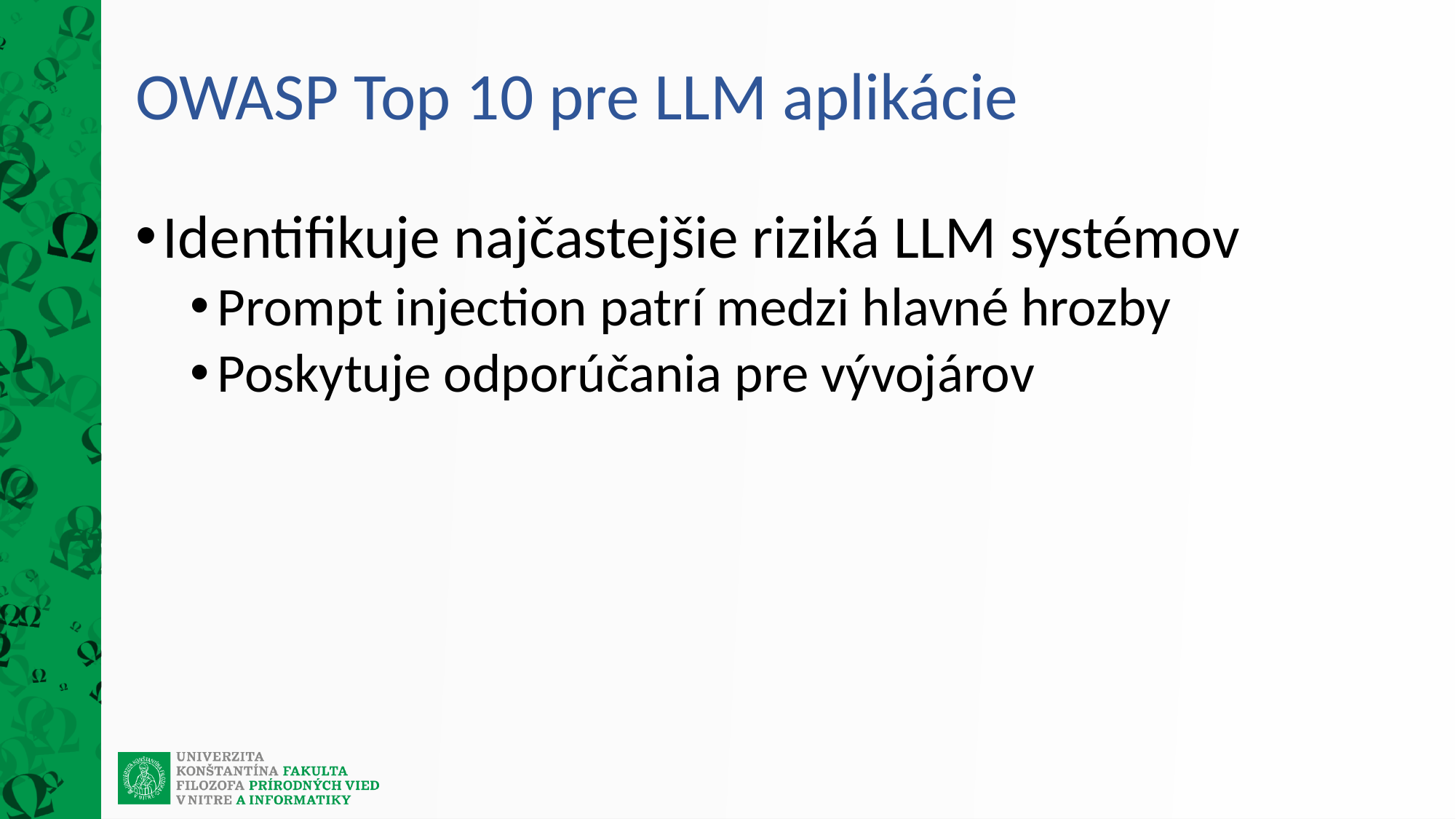

# OWASP Top 10 pre LLM aplikácie
Identifikuje najčastejšie riziká LLM systémov
Prompt injection patrí medzi hlavné hrozby
Poskytuje odporúčania pre vývojárov